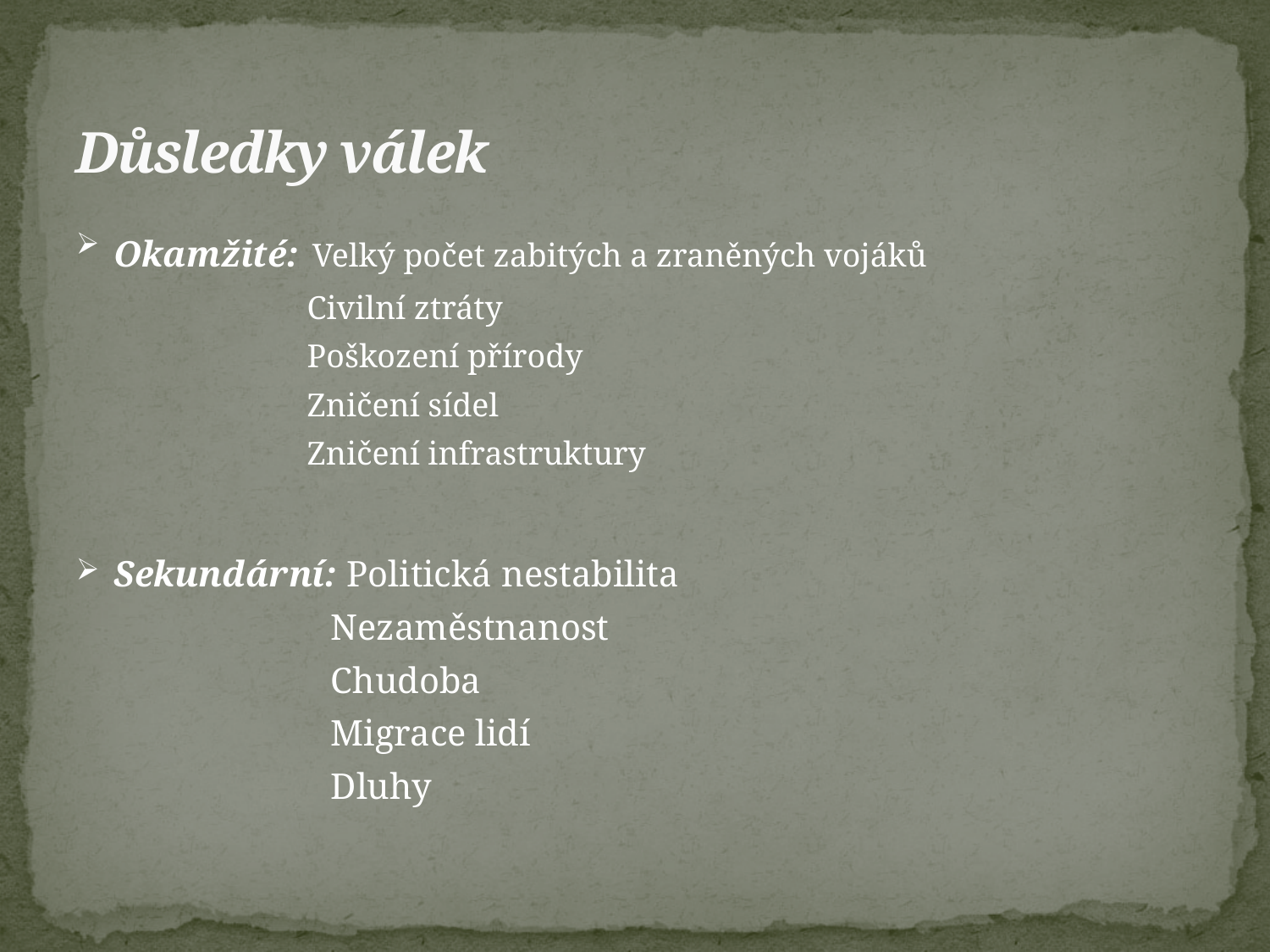

# Důsledky válek
Okamžité: Velký počet zabitých a zraněných vojáků
                            Civilní ztráty
                            Poškození přírody
                            Zničení sídel
                            Zničení infrastruktury

Sekundární: Politická nestabilita
                            Nezaměstnanost
                            Chudoba
                            Migrace lidí
                            Dluhy